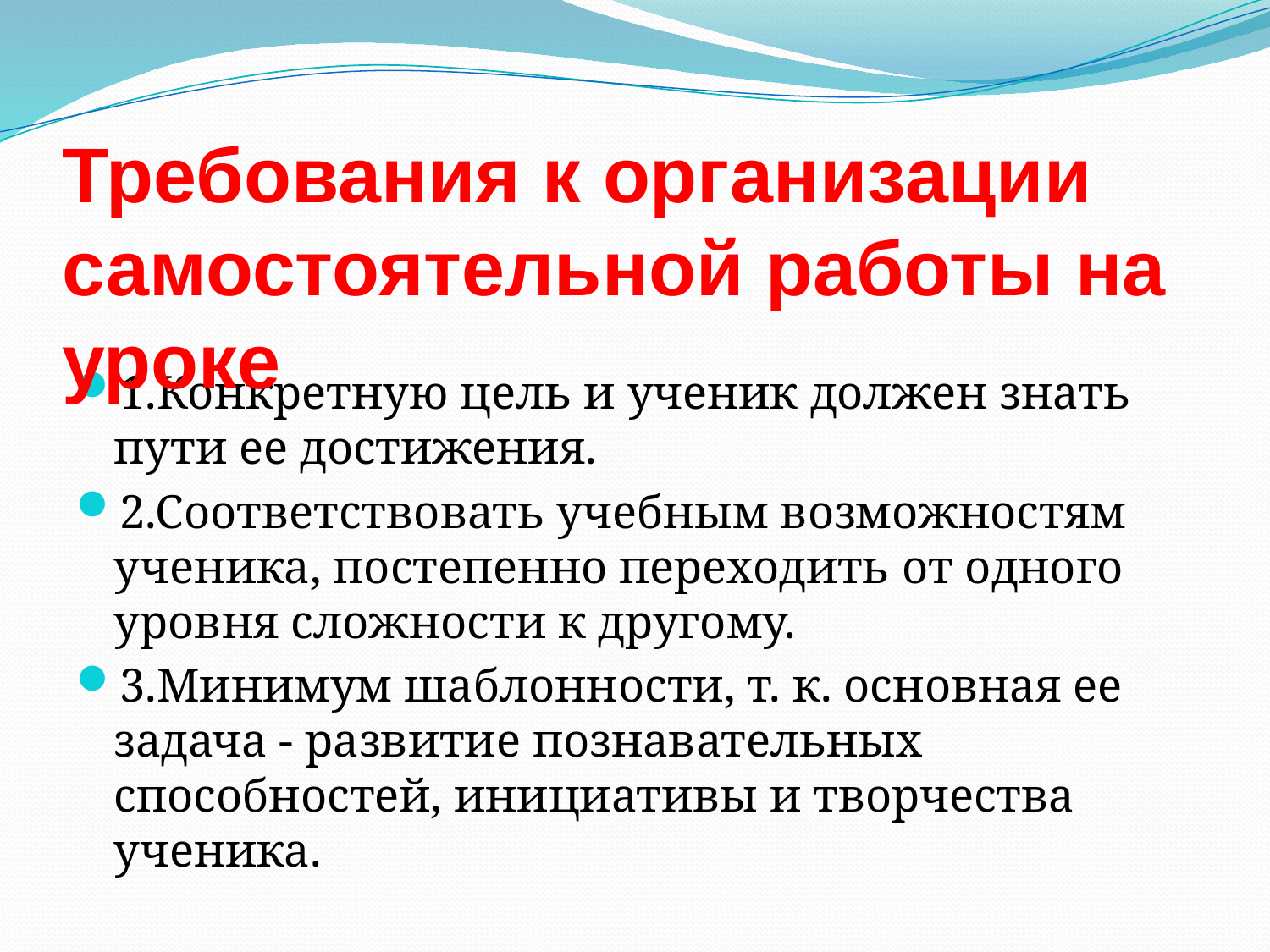

Требования к организации самостоятельной работы на уроке
#
1.Конкретную цель и ученик должен знать пути ее достижения.
2.Соответствовать учебным возможностям ученика, постепенно переходить от одного уровня сложности к другому.
3.Минимум шаблонности, т. к. основная ее задача - развитие познавательных способностей, инициативы и творчества ученика.